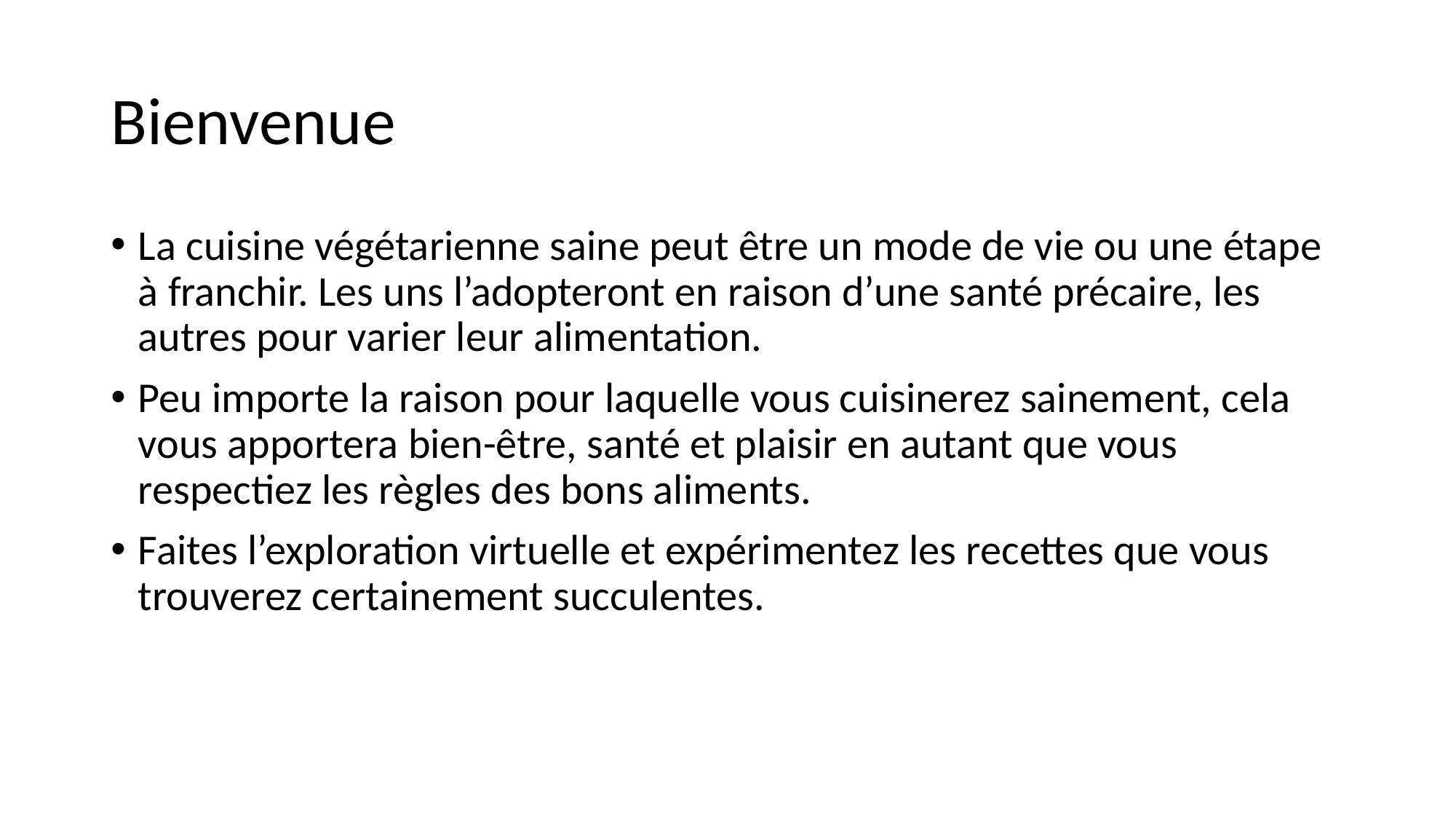

# Bienvenue
La cuisine végétarienne saine peut être un mode de vie ou une étape à franchir. Les uns l’adopteront en raison d’une santé précaire, les autres pour varier leur alimentation.
Peu importe la raison pour laquelle vous cuisinerez sainement, cela vous apportera bien-être, santé et plaisir en autant que vous respectiez les règles des bons aliments.
Faites l’exploration virtuelle et expérimentez les recettes que vous trouverez certainement succulentes.